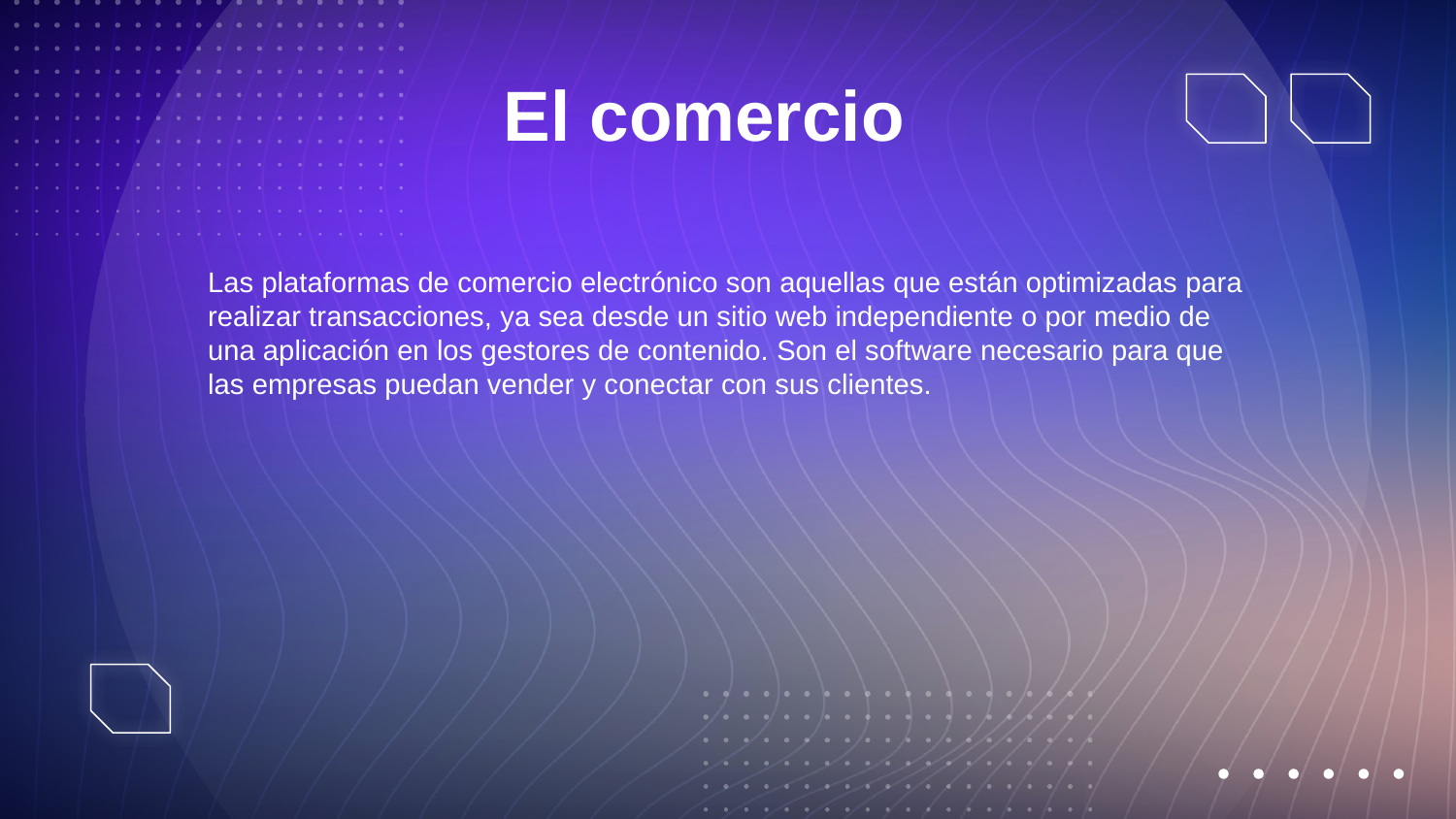

El comercio
Las plataformas de comercio electrónico son aquellas que están optimizadas para realizar transacciones, ya sea desde un sitio web independiente o por medio de una aplicación en los gestores de contenido. Son el software necesario para que las empresas puedan vender y conectar con sus clientes.